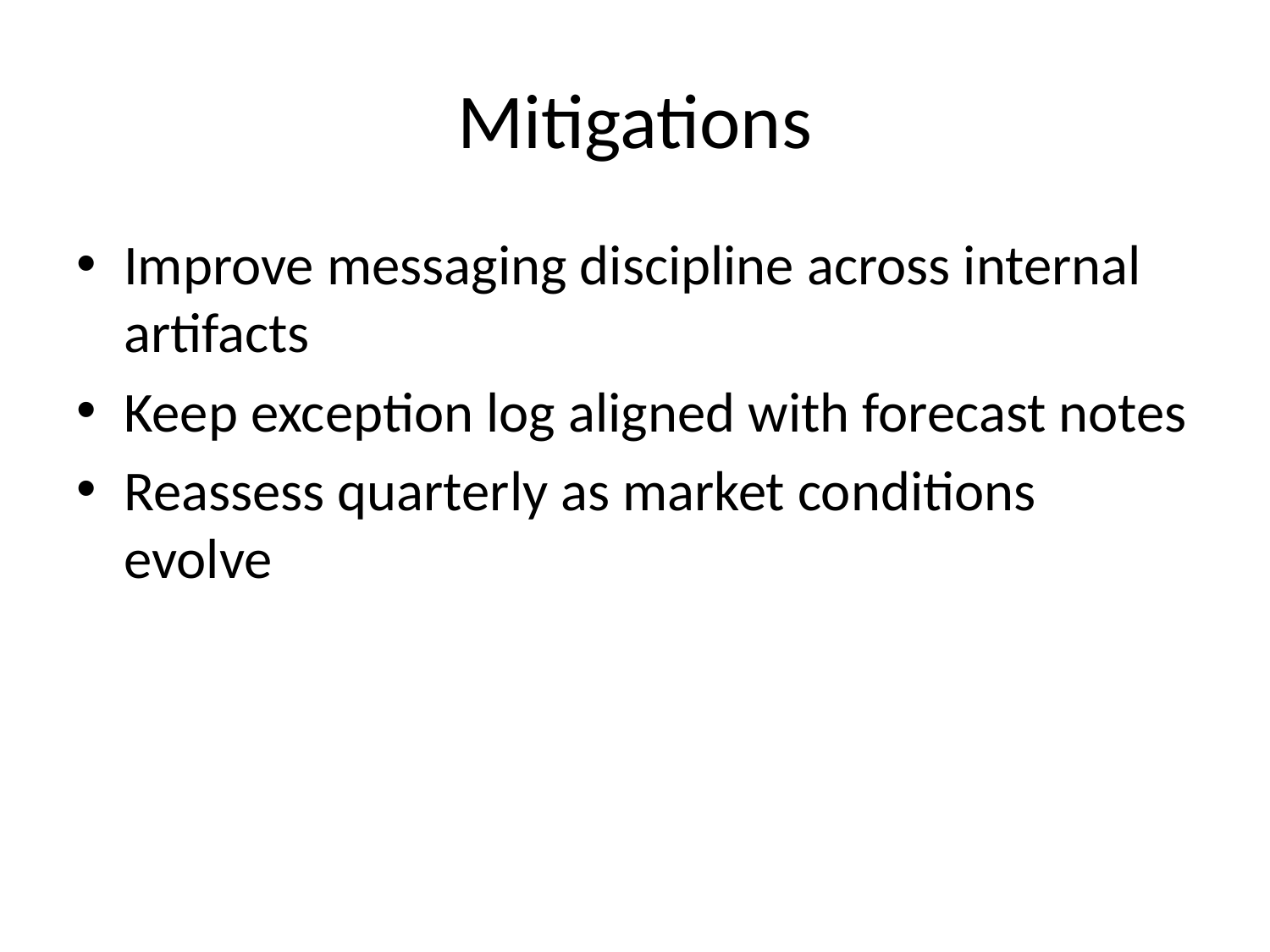

# Mitigations
Improve messaging discipline across internal artifacts
Keep exception log aligned with forecast notes
Reassess quarterly as market conditions evolve